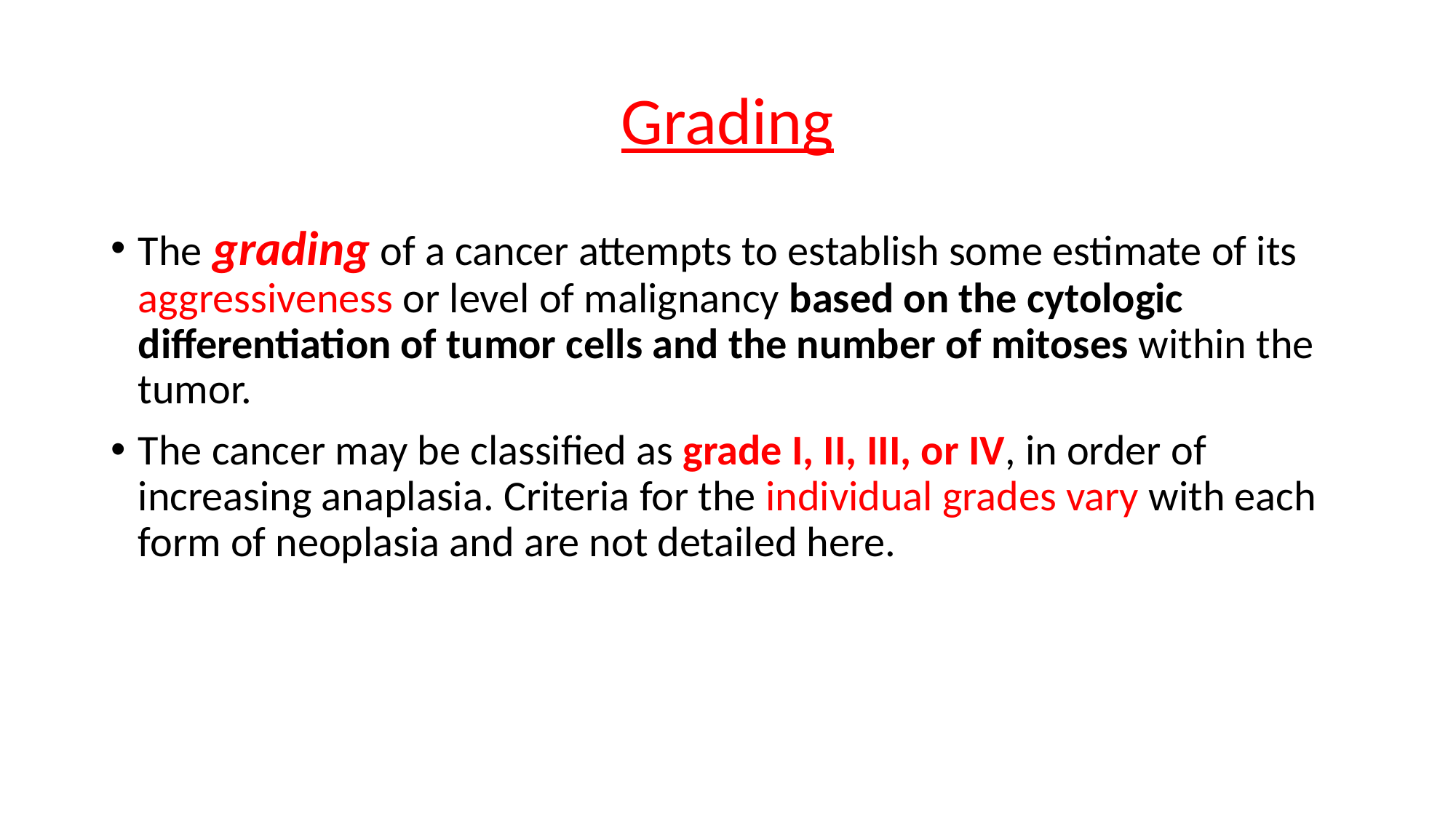

# Grading
The grading of a cancer attempts to establish some estimate of its aggressiveness or level of malignancy based on the cytologic differentiation of tumor cells and the number of mitoses within the tumor.
The cancer may be classified as grade I, II, III, or IV, in order of increasing anaplasia. Criteria for the individual grades vary with each form of neoplasia and are not detailed here.